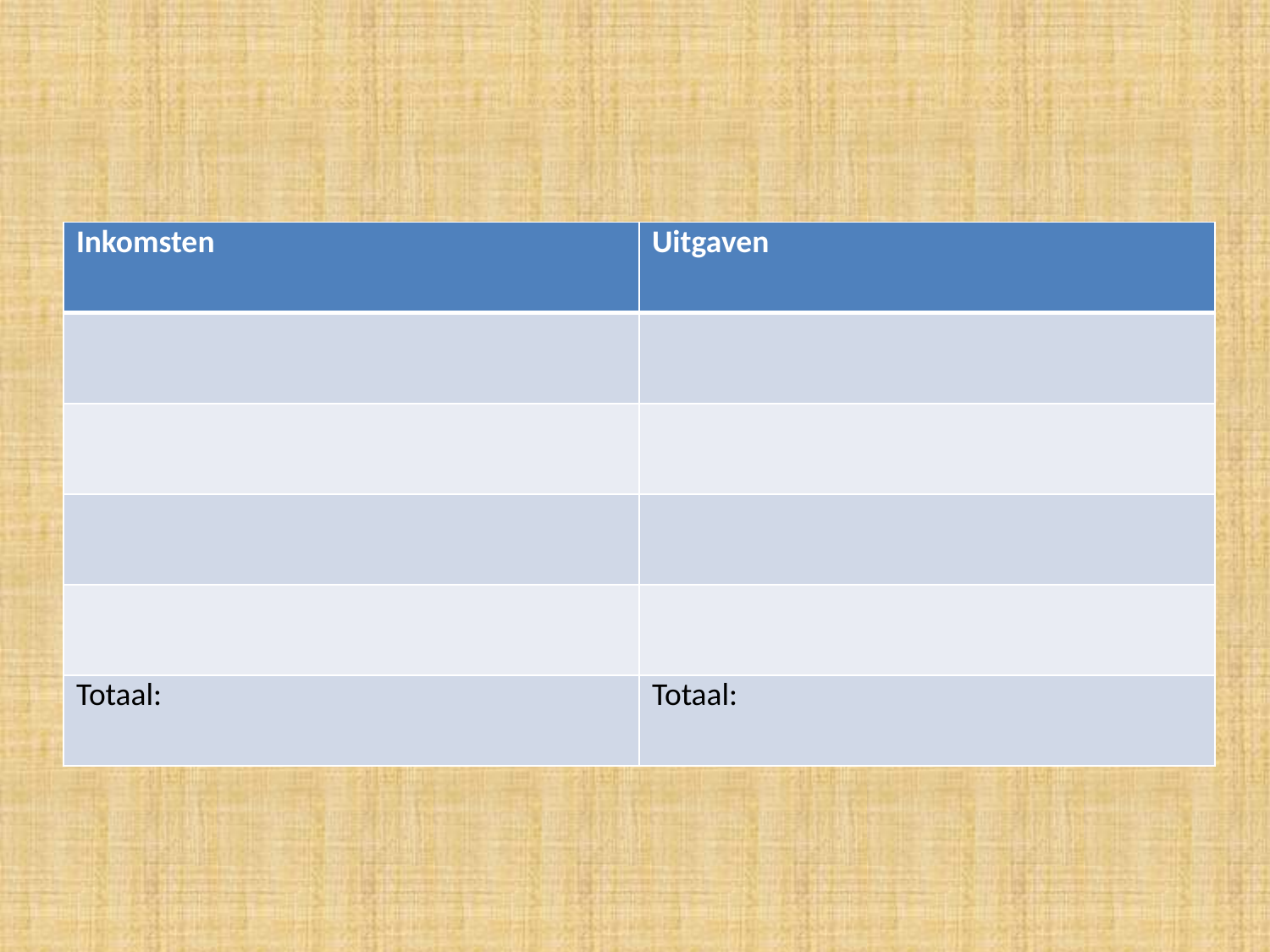

#
| Inkomsten | Uitgaven |
| --- | --- |
|  |  |
|  |  |
|  |  |
|  |  |
| Totaal: | Totaal: |